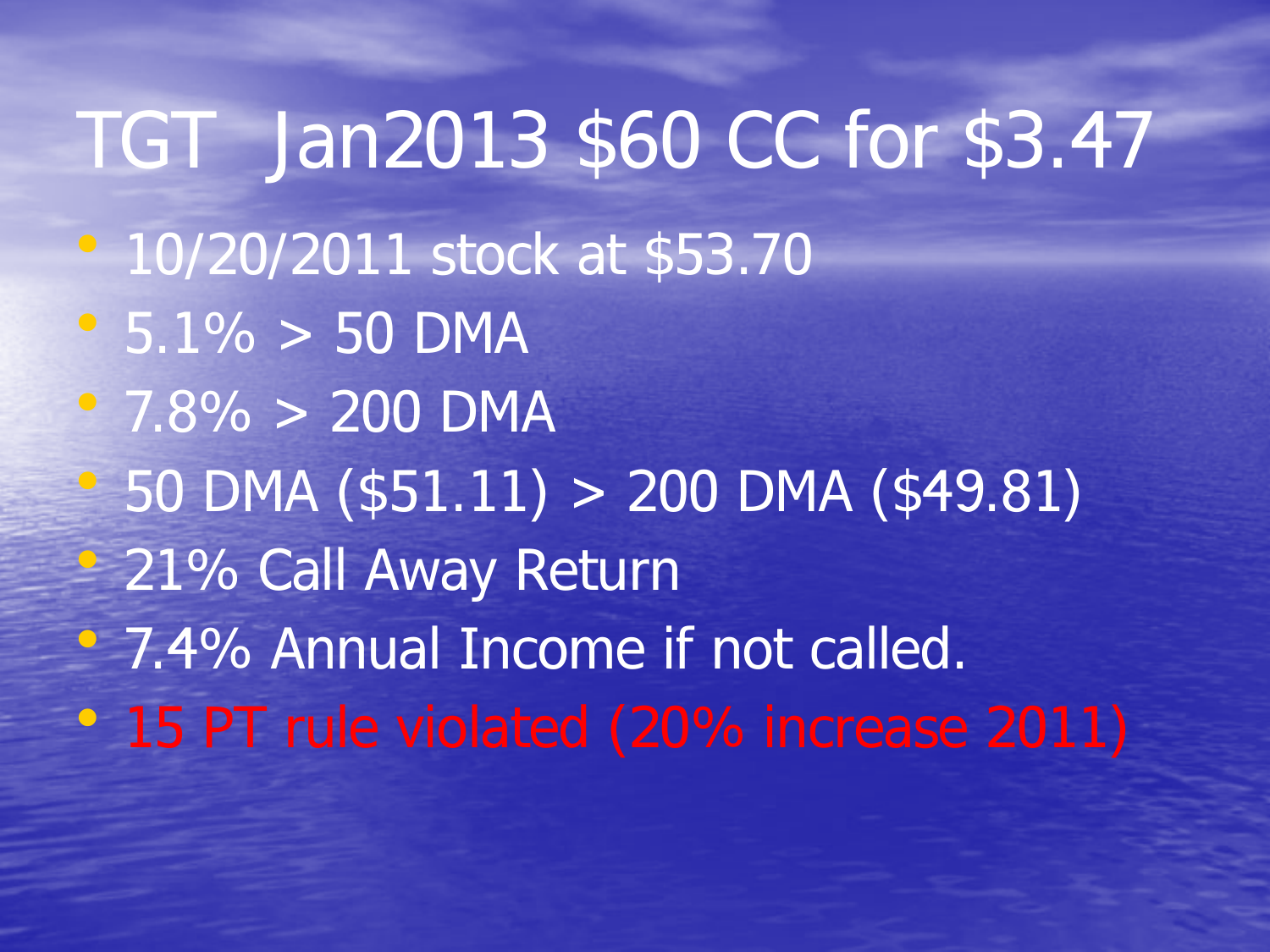

# TGT  Jan2013 $60 CC for $3.47
10/20/2011 stock at $53.70
5.1% > 50 DMA
7.8% > 200 DMA
50 DMA ($51.11) > 200 DMA ($49.81)
21% Call Away Return
7.4% Annual Income if not called.
15 PT rule violated (20% increase 2011)